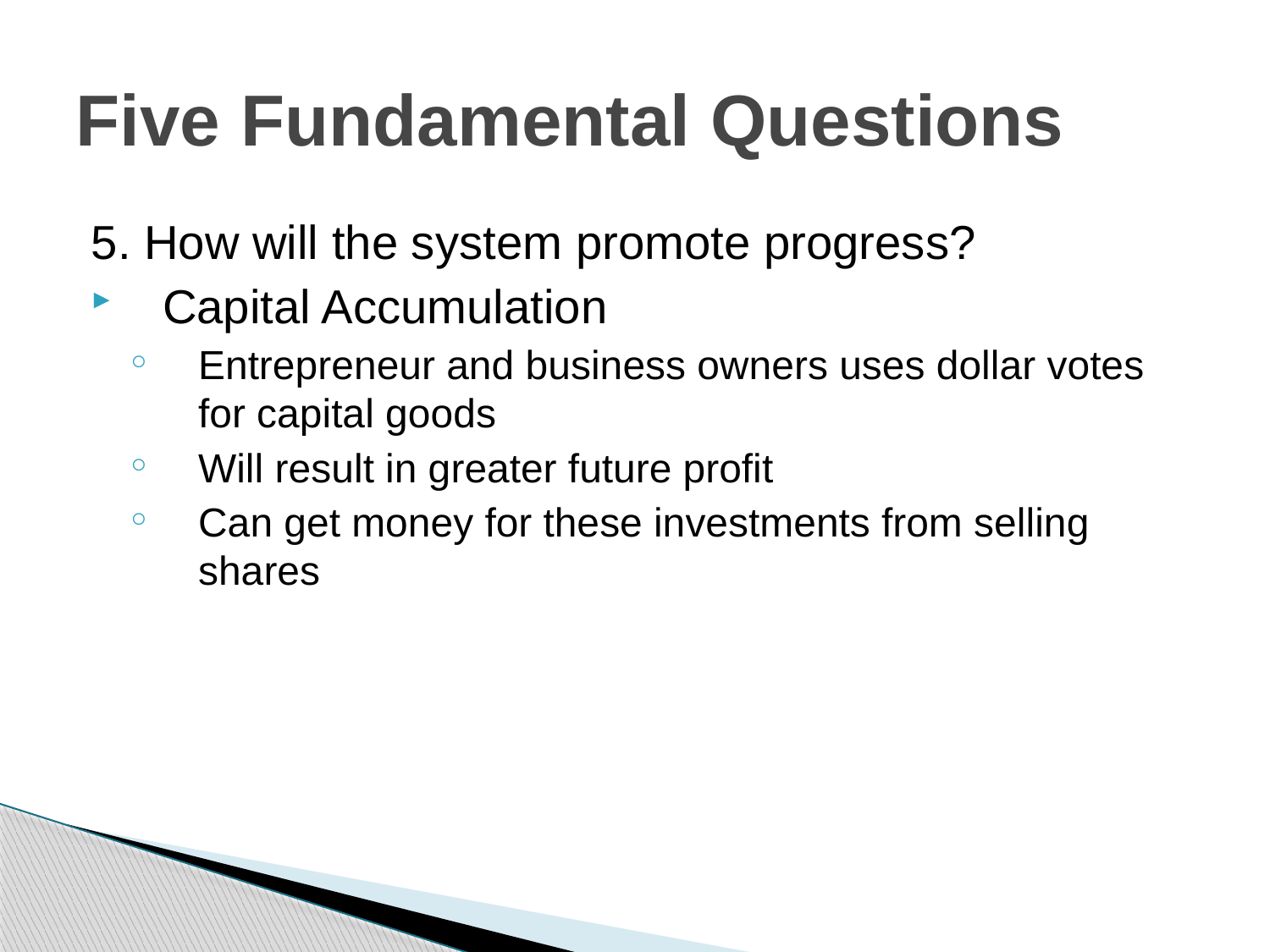

# Five Fundamental Questions
5. How will the system promote progress?
Capital Accumulation
Entrepreneur and business owners uses dollar votes for capital goods
Will result in greater future profit
Can get money for these investments from selling shares